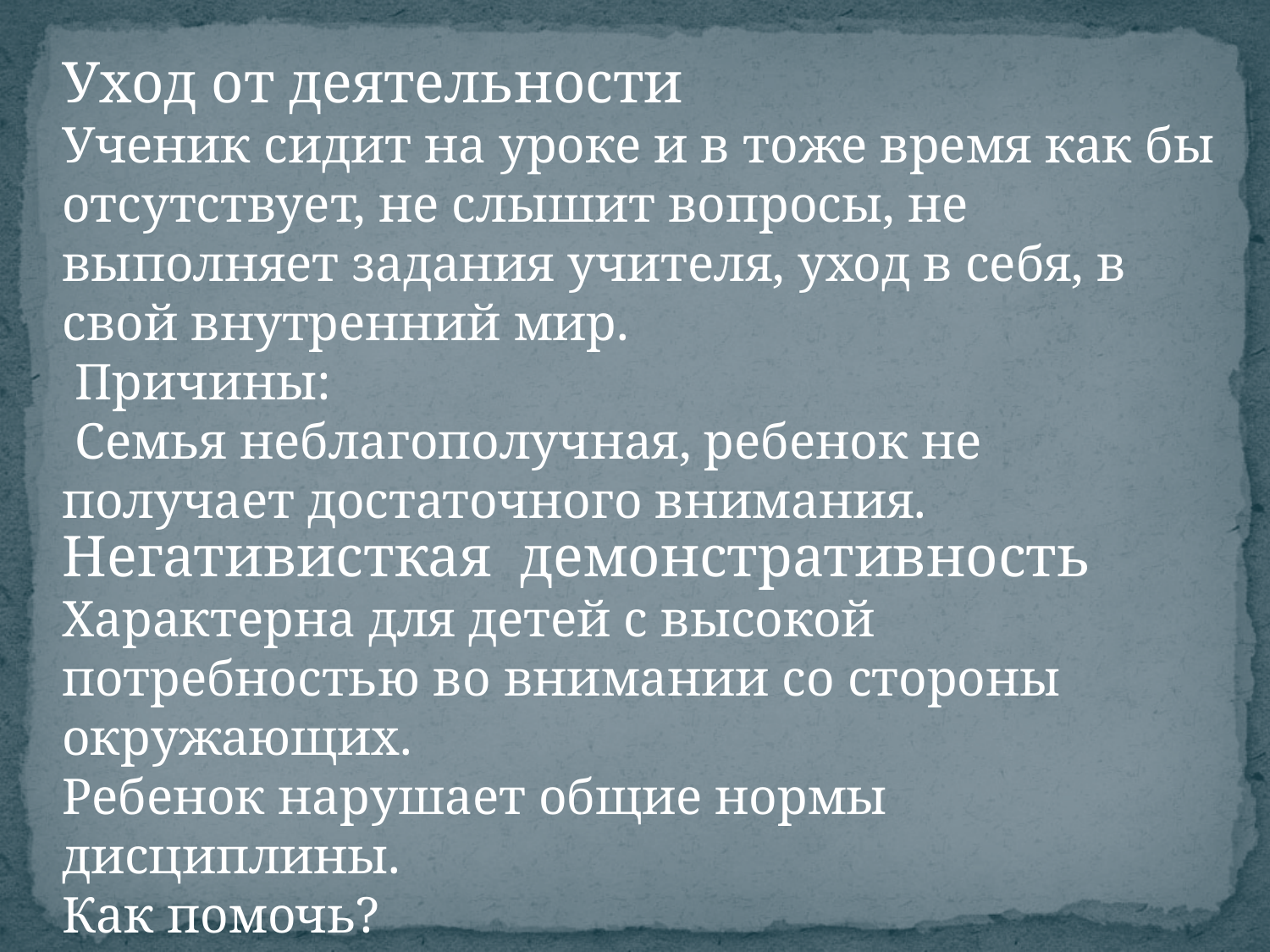

Уход от деятельности
Ученик сидит на уроке и в тоже время как бы отсутствует, не слышит вопросы, не выполняет задания учителя, уход в себя, в свой внутренний мир.
 Причины:
 Семья неблагополучная, ребенок не получает достаточного внимания.

Негативисткая  демонстративность
Характерна для детей с высокой потребностью во внимании со стороны окружающих.
Ребенок нарушает общие нормы дисциплины.
Как помочь?
 Истинное наказание – лишение внимания